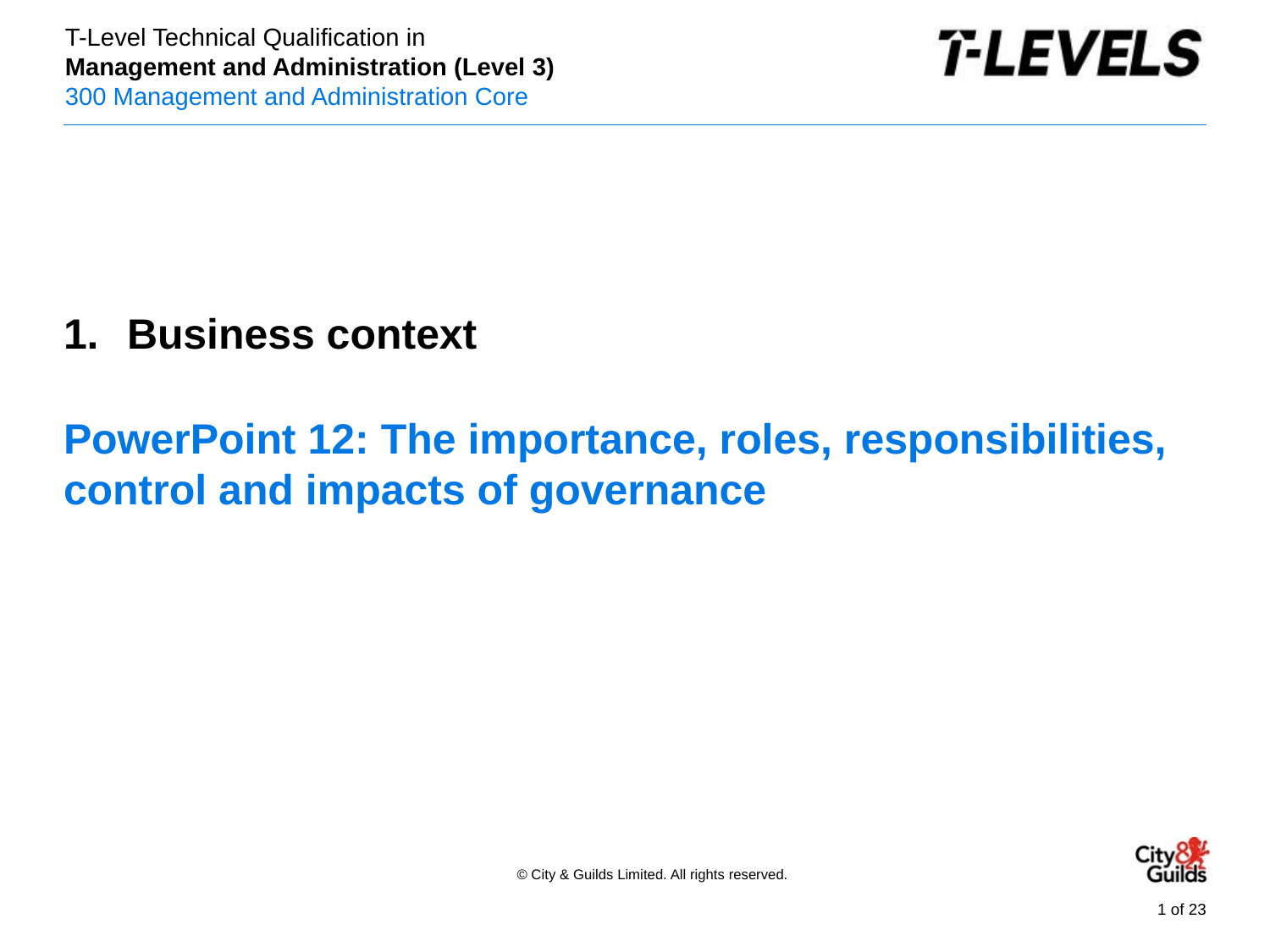

PowerPoint presentation
Business context
# PowerPoint 12: The importance, roles, responsibilities, control and impacts of governance